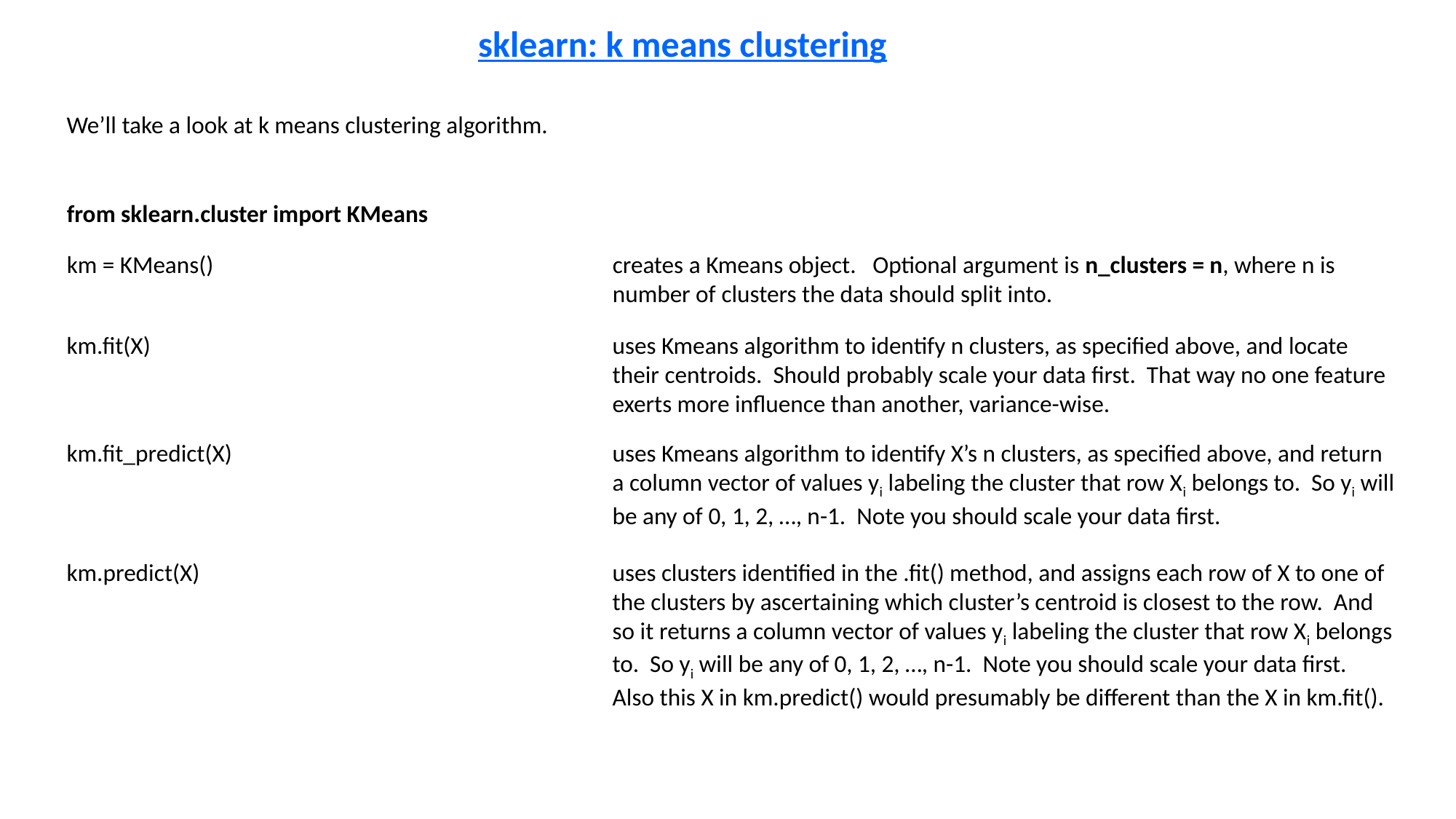

sklearn: k means clustering
We’ll take a look at k means clustering algorithm.
from sklearn.cluster import KMeans
km = KMeans()				creates a Kmeans object.   Optional argument is n_clusters = n, where n is
					number of clusters the data should split into.
km.fit(X)					uses Kmeans algorithm to identify n clusters, as specified above, and locate
					their centroids.  Should probably scale your data first.  That way no one feature
					exerts more influence than another, variance-wise.
km.fit_predict(X)				uses Kmeans algorithm to identify X’s n clusters, as specified above, and return
					a column vector of values yi labeling the cluster that row Xi belongs to.  So yi will
					be any of 0, 1, 2, …, n-1.  Note you should scale your data first.
km.predict(X)				uses clusters identified in the .fit() method, and assigns each row of X to one of
					the clusters by ascertaining which cluster’s centroid is closest to the row.  And
					so it returns a column vector of values yi labeling the cluster that row Xi belongs
					to.  So yi will be any of 0, 1, 2, …, n-1.  Note you should scale your data first.
					Also this X in km.predict() would presumably be different than the X in km.fit().